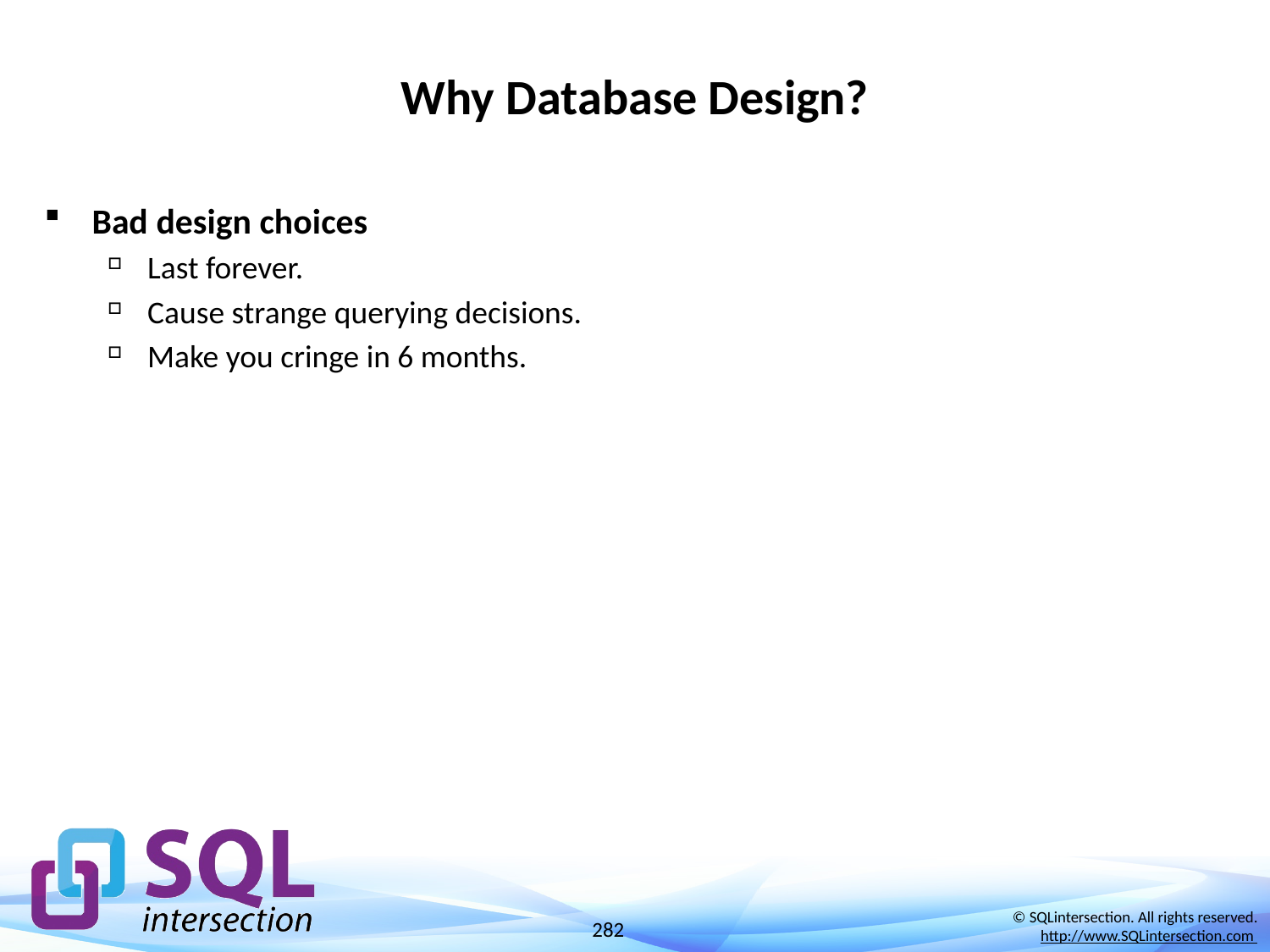

# Why Database Design?
Bad design choices
Last forever.
Cause strange querying decisions.
Make you cringe in 6 months.